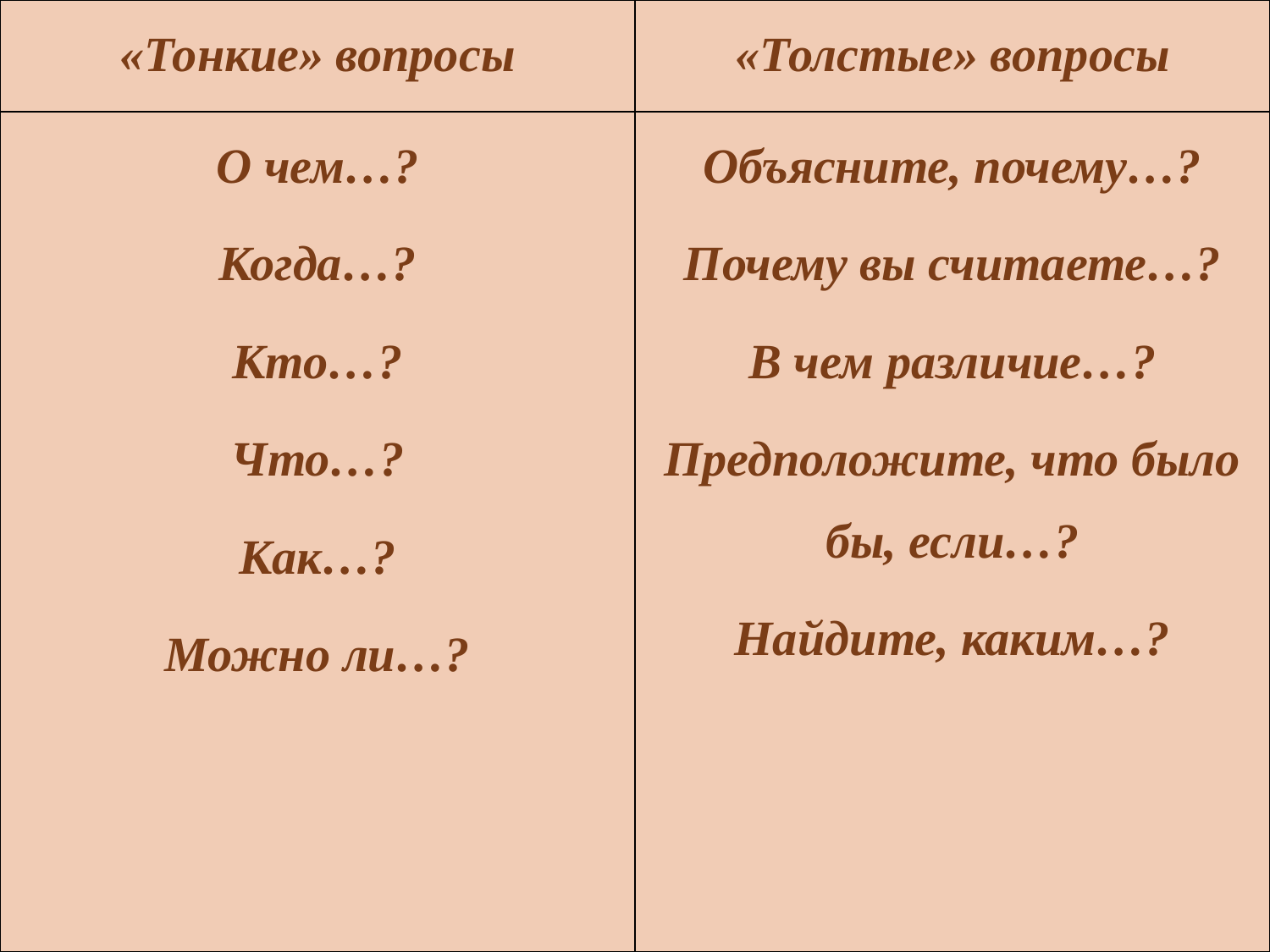

| «Тонкие» вопросы | «Толстые» вопросы |
| --- | --- |
| О чем…? Когда…? Кто…? Что…? Как…? Можно ли…? | Объясните, почему…? Почему вы считаете…? В чем различие…? Предположите, что было бы, если…? Найдите, каким…? |